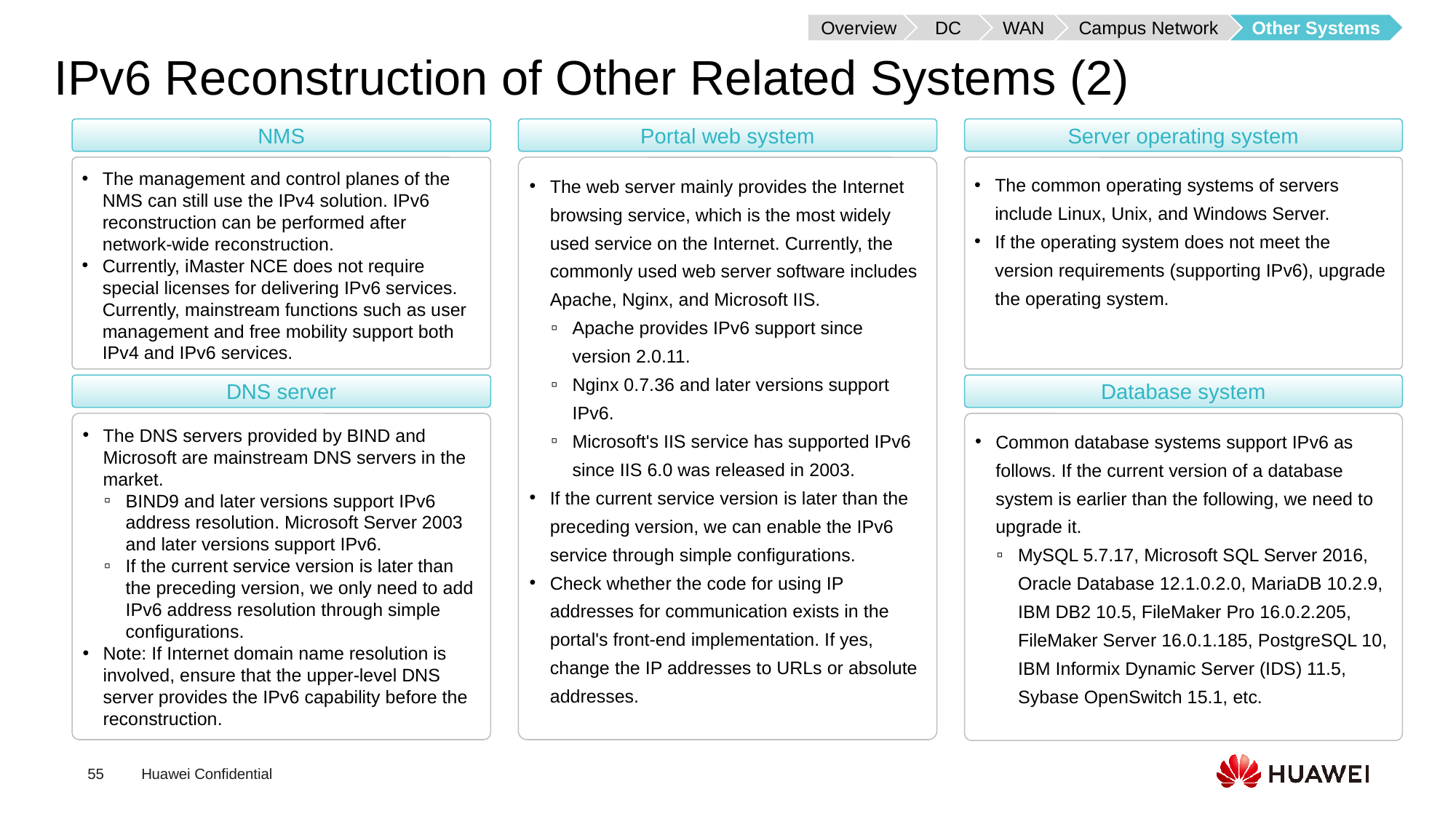

Overview
DC
WAN
Campus Network
Other Systems
# IPv6 Reconstruction of Other Related Systems (2)
NMS
Portal web system
Server operating system
The management and control planes of the NMS can still use the IPv4 solution. IPv6 reconstruction can be performed after network-wide reconstruction.
Currently, iMaster NCE does not require special licenses for delivering IPv6 services. Currently, mainstream functions such as user management and free mobility support both IPv4 and IPv6 services.
The web server mainly provides the Internet browsing service, which is the most widely used service on the Internet. Currently, the commonly used web server software includes Apache, Nginx, and Microsoft IIS.
Apache provides IPv6 support since version 2.0.11.
Nginx 0.7.36 and later versions support IPv6.
Microsoft's IIS service has supported IPv6 since IIS 6.0 was released in 2003.
If the current service version is later than the preceding version, we can enable the IPv6 service through simple configurations.
Check whether the code for using IP addresses for communication exists in the portal's front-end implementation. If yes, change the IP addresses to URLs or absolute addresses.
The common operating systems of servers include Linux, Unix, and Windows Server.
If the operating system does not meet the version requirements (supporting IPv6), upgrade the operating system.
Database system
DNS server
The DNS servers provided by BIND and Microsoft are mainstream DNS servers in the market.
BIND9 and later versions support IPv6 address resolution. Microsoft Server 2003 and later versions support IPv6.
If the current service version is later than the preceding version, we only need to add IPv6 address resolution through simple configurations.
Note: If Internet domain name resolution is involved, ensure that the upper-level DNS server provides the IPv6 capability before the reconstruction.
Common database systems support IPv6 as follows. If the current version of a database system is earlier than the following, we need to upgrade it.
MySQL 5.7.17, Microsoft SQL Server 2016, Oracle Database 12.1.0.2.0, MariaDB 10.2.9, IBM DB2 10.5, FileMaker Pro 16.0.2.205, FileMaker Server 16.0.1.185, PostgreSQL 10, IBM Informix Dynamic Server (IDS) 11.5, Sybase OpenSwitch 15.1, etc.